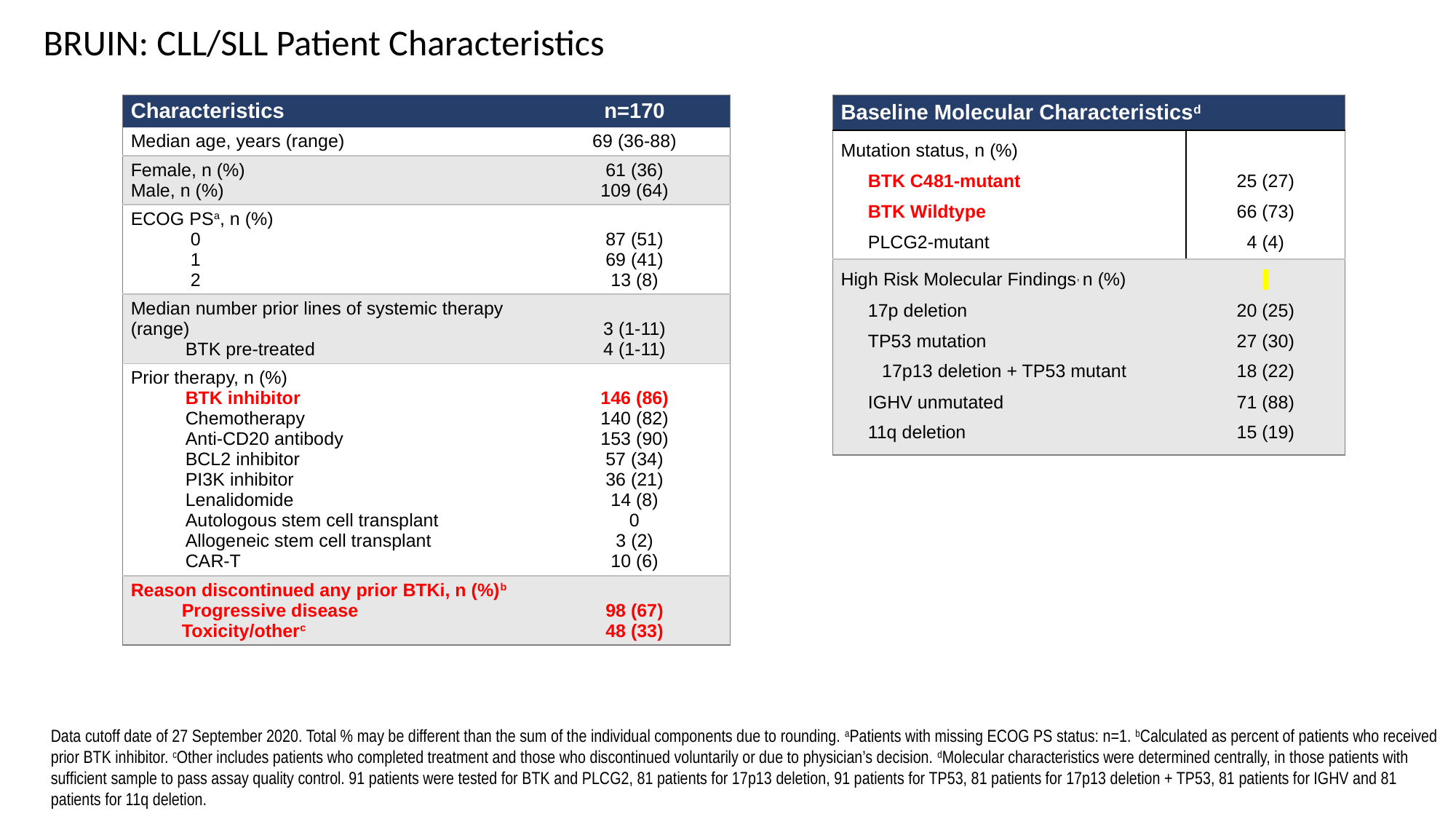

# BRUIN: CLL/SLL Patient Characteristics
| Characteristics | n=170 |
| --- | --- |
| Median age, years (range) | 69 (36-88) |
| Female, n (%) Male, n (%) | 61 (36) 109 (64) |
| ECOG PSa, n (%) 0 1 2 | 87 (51) 69 (41) 13 (8) |
| Median number prior lines of systemic therapy (range) BTK pre-treated | 3 (1-11) 4 (1-11) |
| Prior therapy, n (%) BTK inhibitor Chemotherapy Anti-CD20 antibody BCL2 inhibitor PI3K inhibitor Lenalidomide Autologous stem cell transplant Allogeneic stem cell transplant CAR-T | 146 (86) 140 (82) 153 (90) 57 (34) 36 (21) 14 (8) 0 3 (2) 10 (6) |
| Reason discontinued any prior BTKi, n (%)b Progressive disease Toxicity/otherc | 98 (67) 48 (33) |
| Baseline Molecular Characteristicsd |  |
| --- | --- |
| Mutation status, n (%) BTK C481-mutant BTK Wildtype PLCG2-mutant | 25 (27) 66 (73) 4 (4) |
| High Risk Molecular Findings, n (%) 17p deletion TP53 mutation 17p13 deletion + TP53 mutant IGHV unmutated 11q deletion | 20 (25) 27 (30) 18 (22) 71 (88) 15 (19) |
Data cutoff date of 27 September 2020. Total % may be different than the sum of the individual components due to rounding. aPatients with missing ECOG PS status: n=1. bCalculated as percent of patients who received prior BTK inhibitor. cOther includes patients who completed treatment and those who discontinued voluntarily or due to physician’s decision. dMolecular characteristics were determined centrally, in those patients with sufficient sample to pass assay quality control. 91 patients were tested for BTK and PLCG2, 81 patients for 17p13 deletion, 91 patients for TP53, 81 patients for 17p13 deletion + TP53, 81 patients for IGHV and 81 patients for 11q deletion.